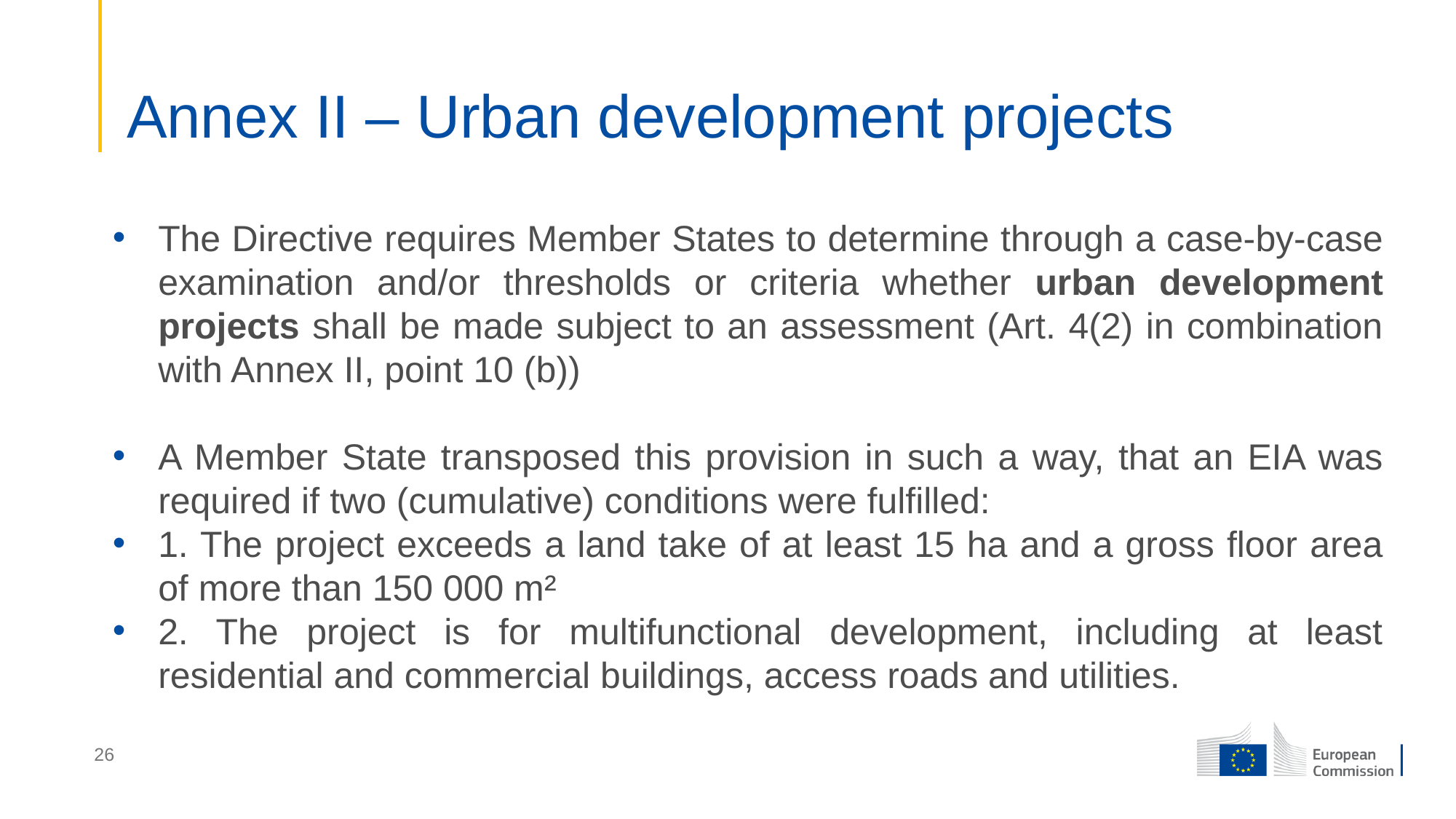

# Annex II – Urban development projects
The Directive requires Member States to determine through a case-by-case examination and/or thresholds or criteria whether urban development projects shall be made subject to an assessment (Art. 4(2) in combination with Annex II, point 10 (b))

A Member State transposed this provision in such a way, that an EIA was required if two (cumulative) conditions were fulfilled:
1. The project exceeds a land take of at least 15 ha and a gross floor area of more than 150 000 m²
2. The project is for multifunctional development, including at least residential and commercial buildings, access roads and utilities.

26